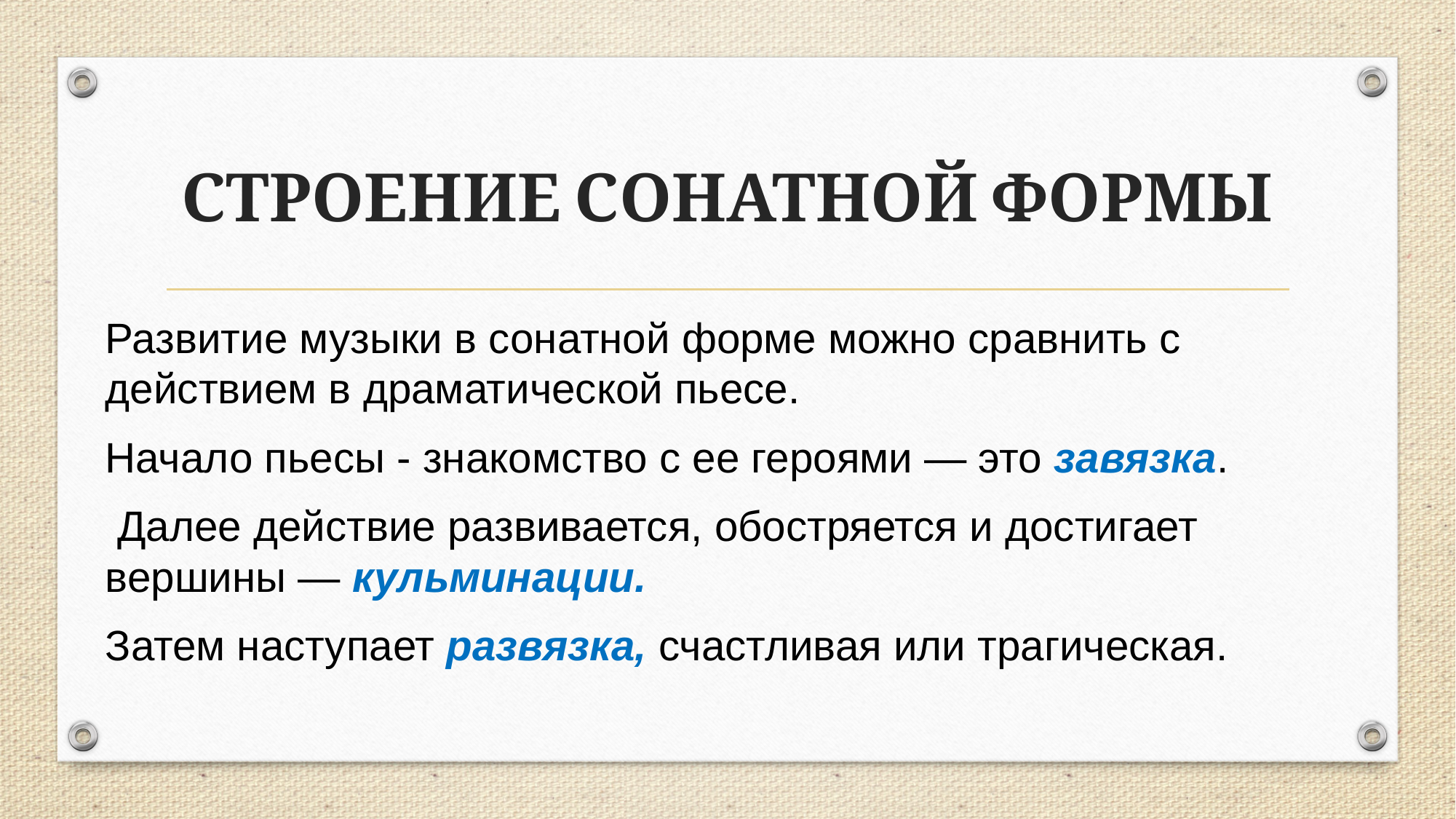

# СТРОЕНИЕ СОНАТНОЙ ФОРМЫ
Развитие музыки в сонатной форме можно сравнить с действием в драматической пьесе.
Начало пьесы - знакомство с ее героями — это завязка.
 Далее действие развивается, обостряется и достигает вершины — кульминации.
Затем наступает развязка, счастливая или трагическая.